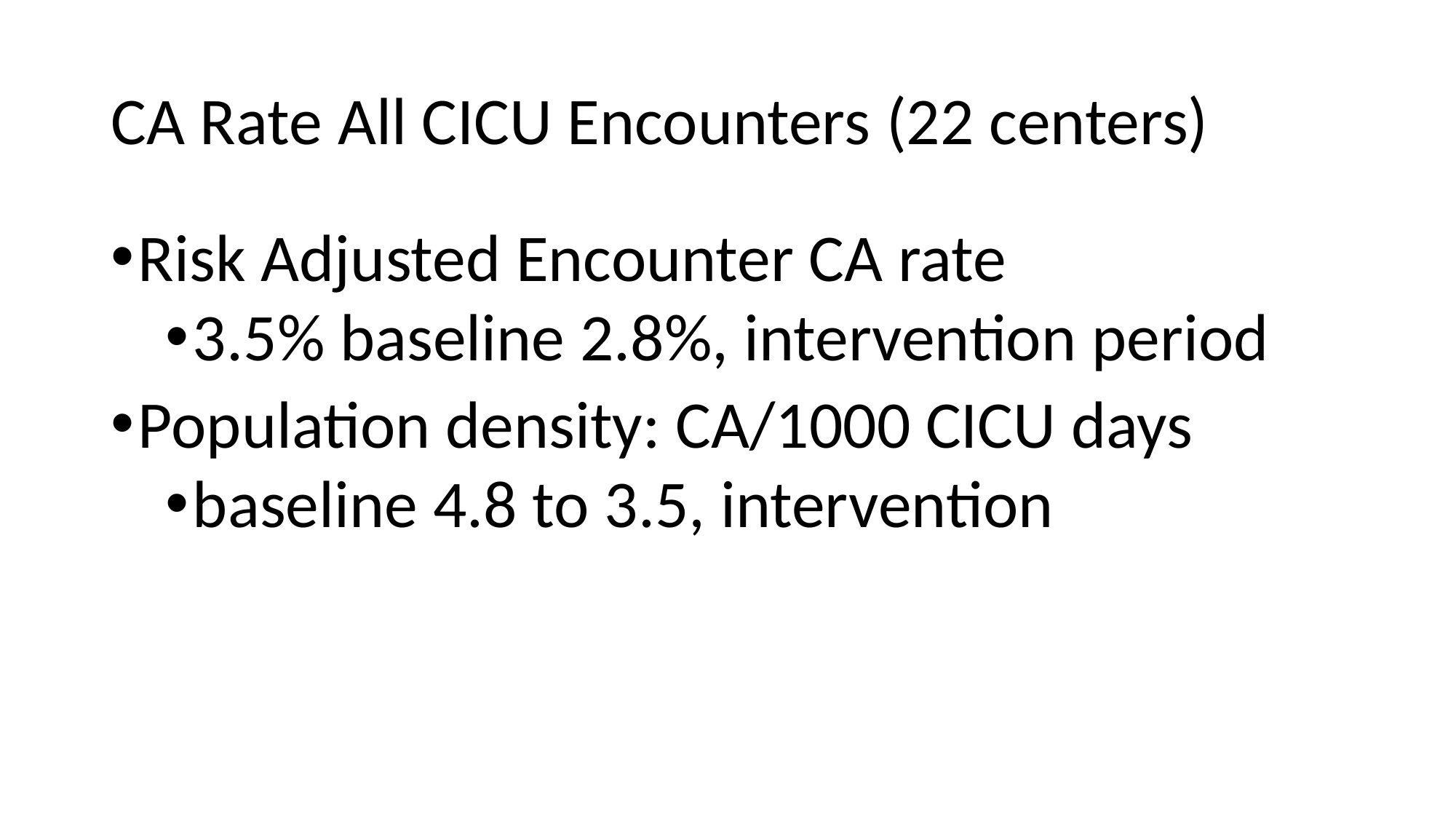

# CA Rate All CICU Encounters (22 centers)
Risk Adjusted Encounter CA rate
3.5% baseline 2.8%, intervention period
Population density: CA/1000 CICU days
baseline 4.8 to 3.5, intervention